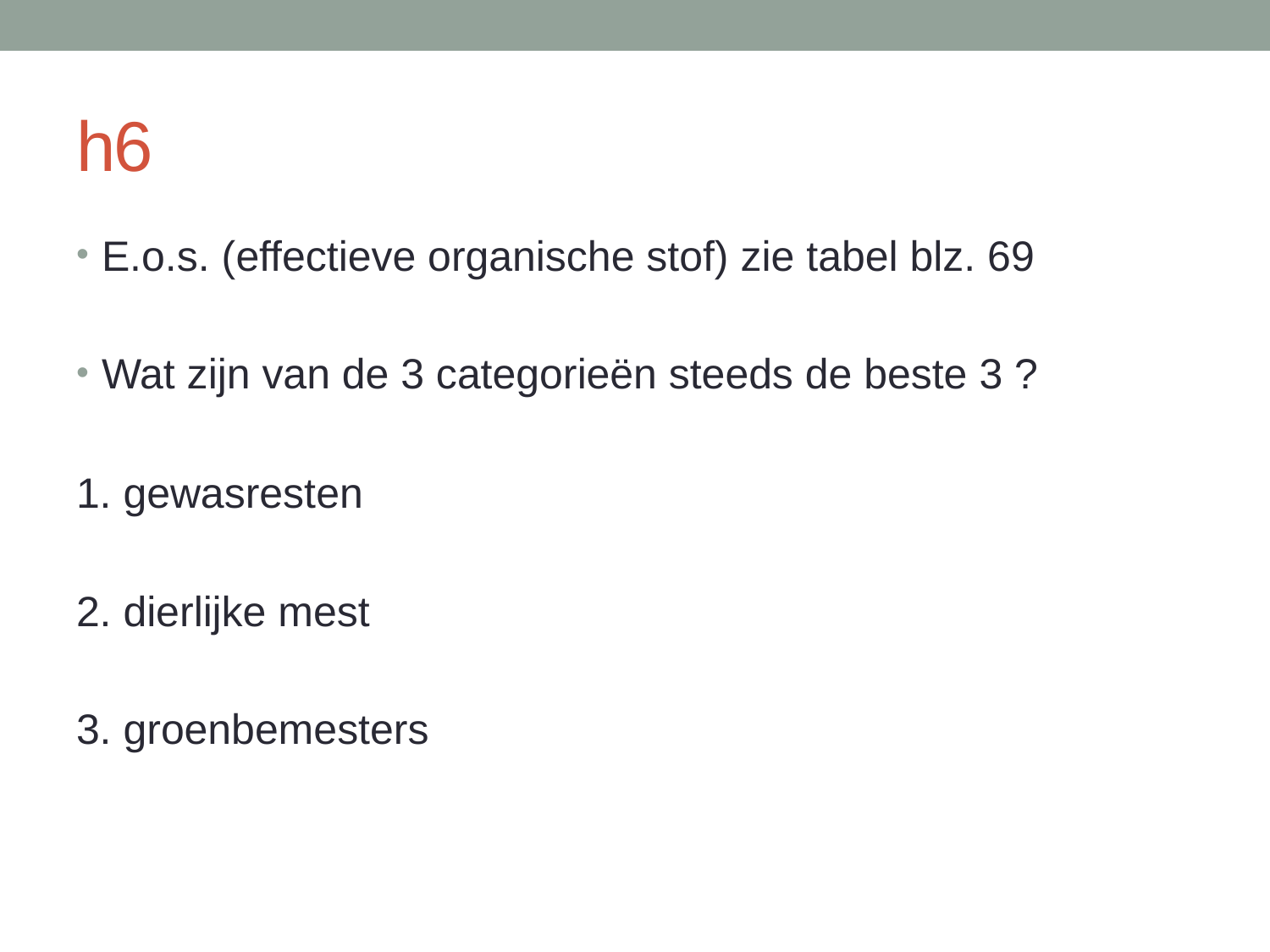

# h6
E.o.s. (effectieve organische stof) zie tabel blz. 69

Wat zijn van de 3 categorieën steeds de beste 3 ?

1. gewasresten

2. dierlijke mest

3. groenbemesters